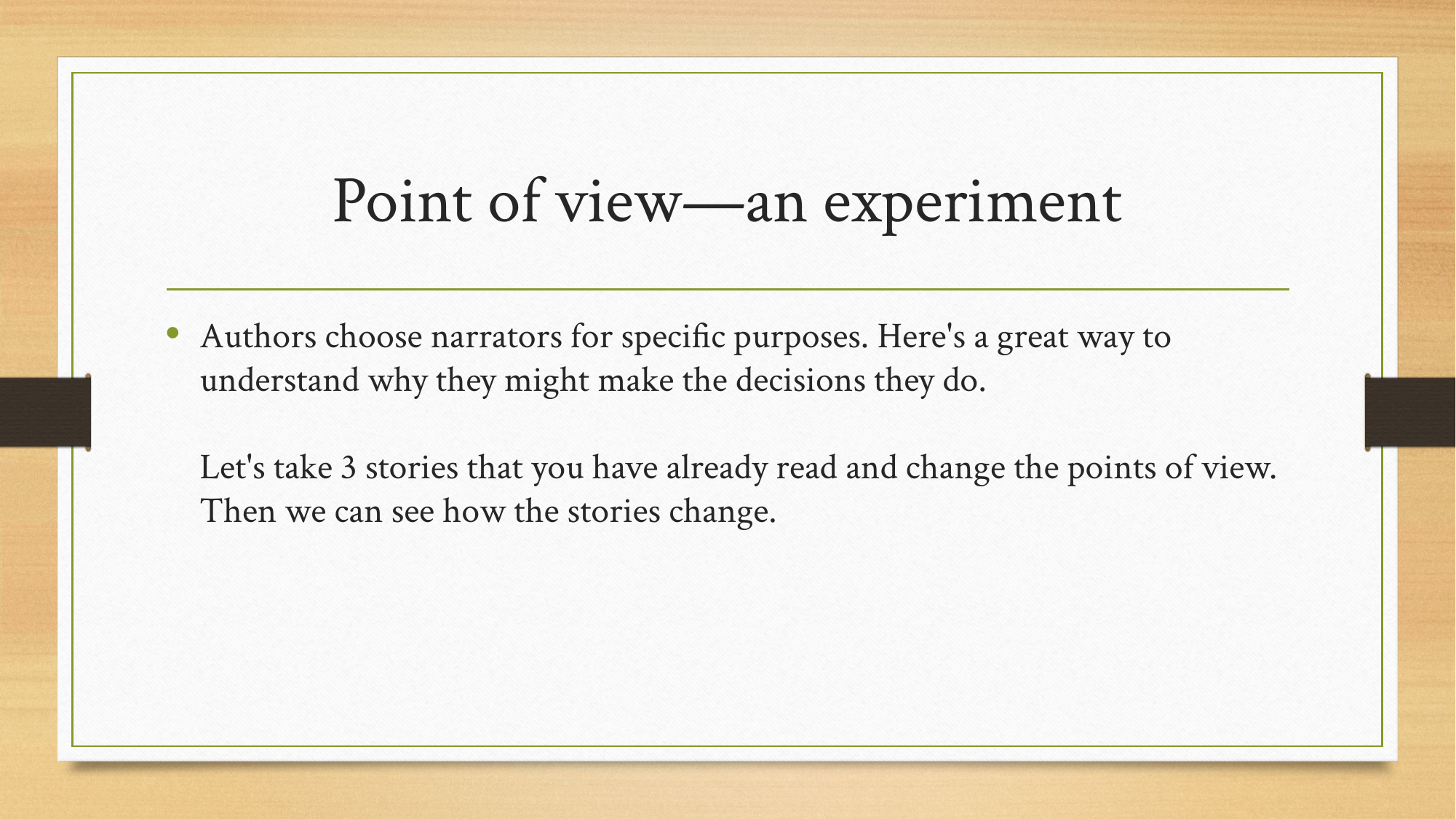

# Point of view—an experiment
Authors choose narrators for specific purposes. Here's a great way to understand why they might make the decisions they do.
Let's take 3 stories that you have already read and change the points of view. Then we can see how the stories change.